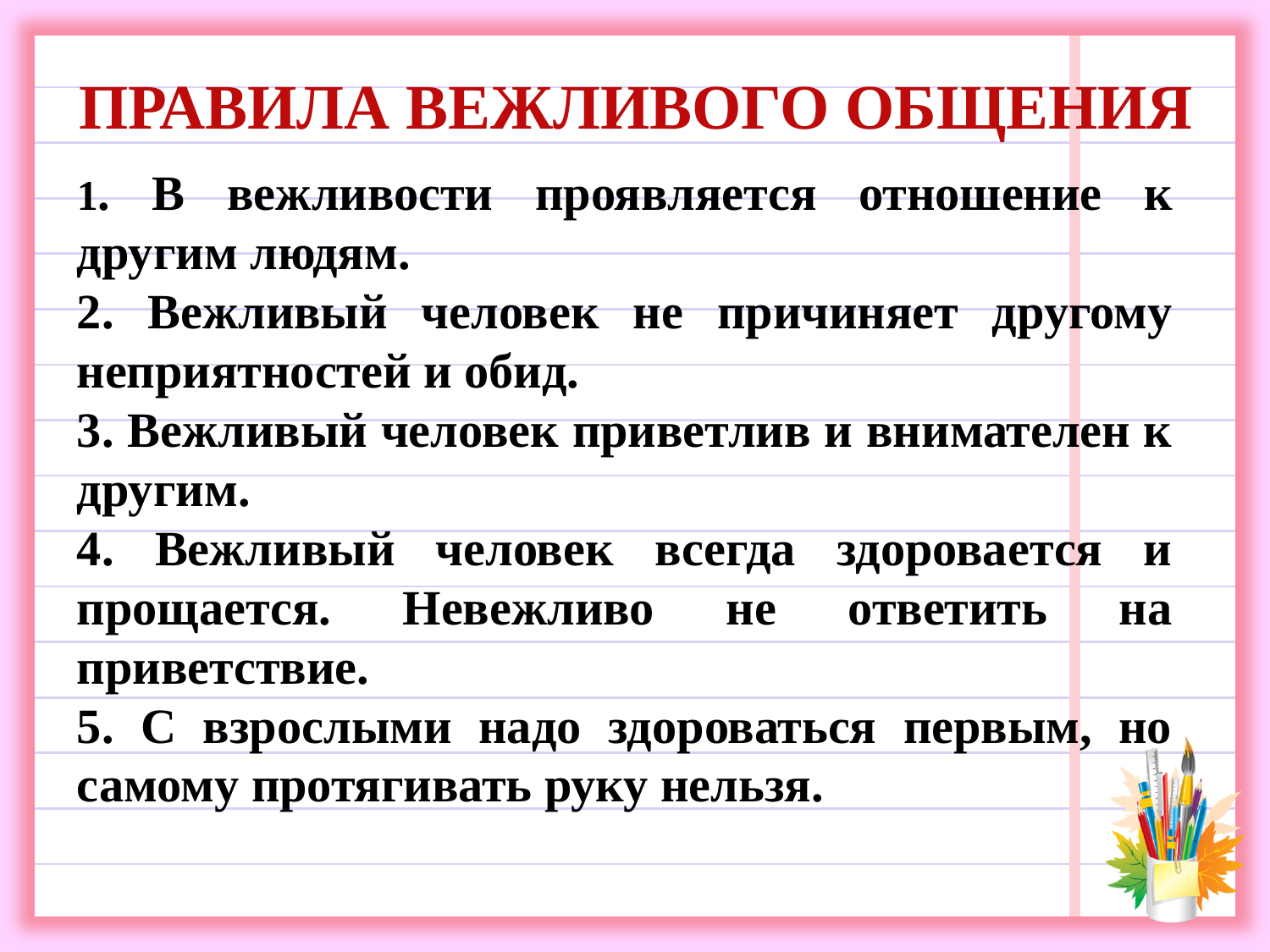

Правила вежливого общения
1. В вежливости проявляется отношение к другим людям.
2. Вежливый человек не причиняет другому неприятностей и обид.
3. Вежливый человек приветлив и внимателен к другим.
4. Вежливый человек всегда здоровается и прощается. Невежливо не ответить на приветствие.
5. С взрослыми надо здороваться первым, но самому протягивать руку нельзя.